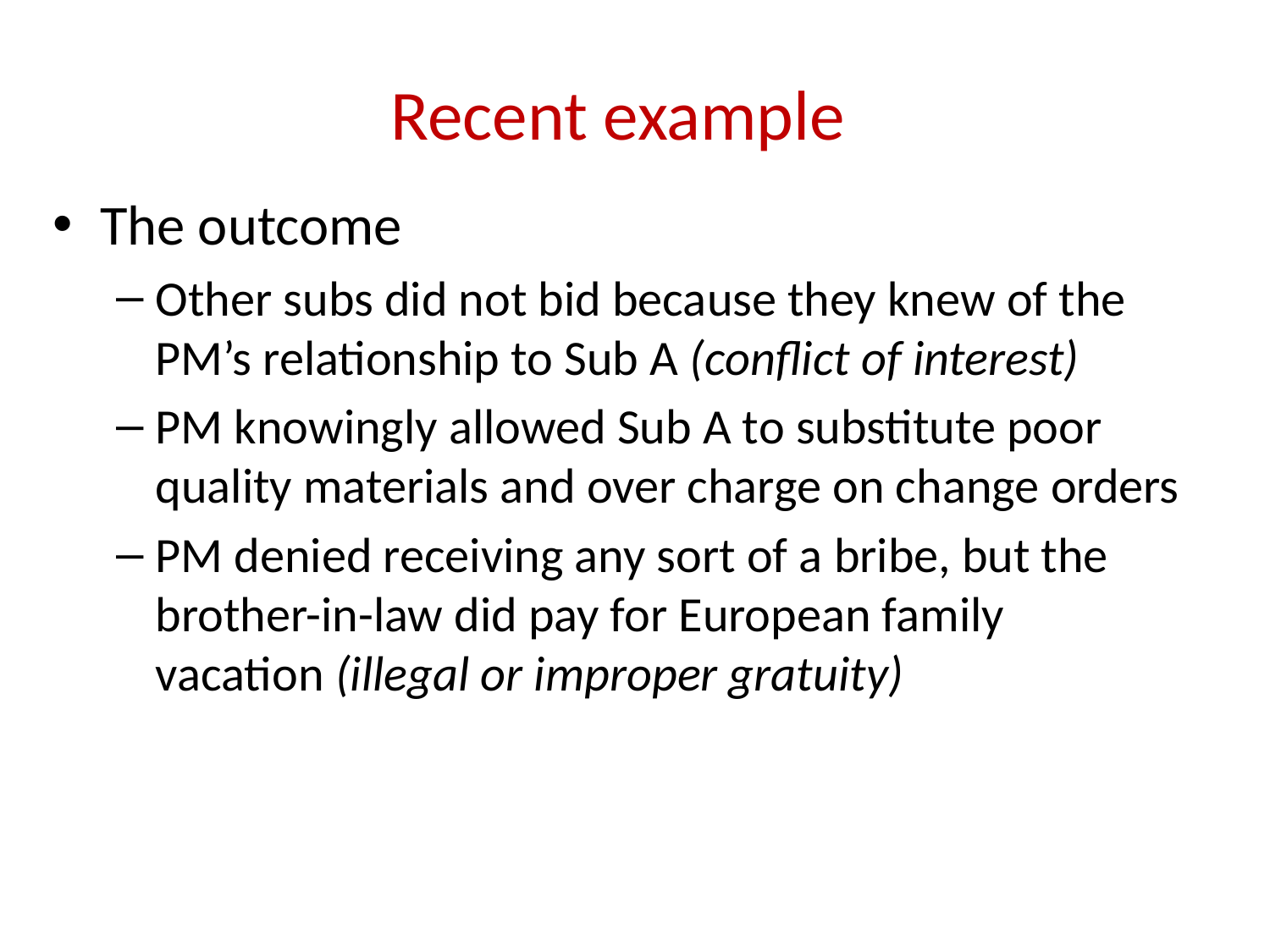

# Recent example
The outcome
Other subs did not bid because they knew of the PM’s relationship to Sub A (conflict of interest)
PM knowingly allowed Sub A to substitute poor quality materials and over charge on change orders
PM denied receiving any sort of a bribe, but the brother-in-law did pay for European family vacation (illegal or improper gratuity)